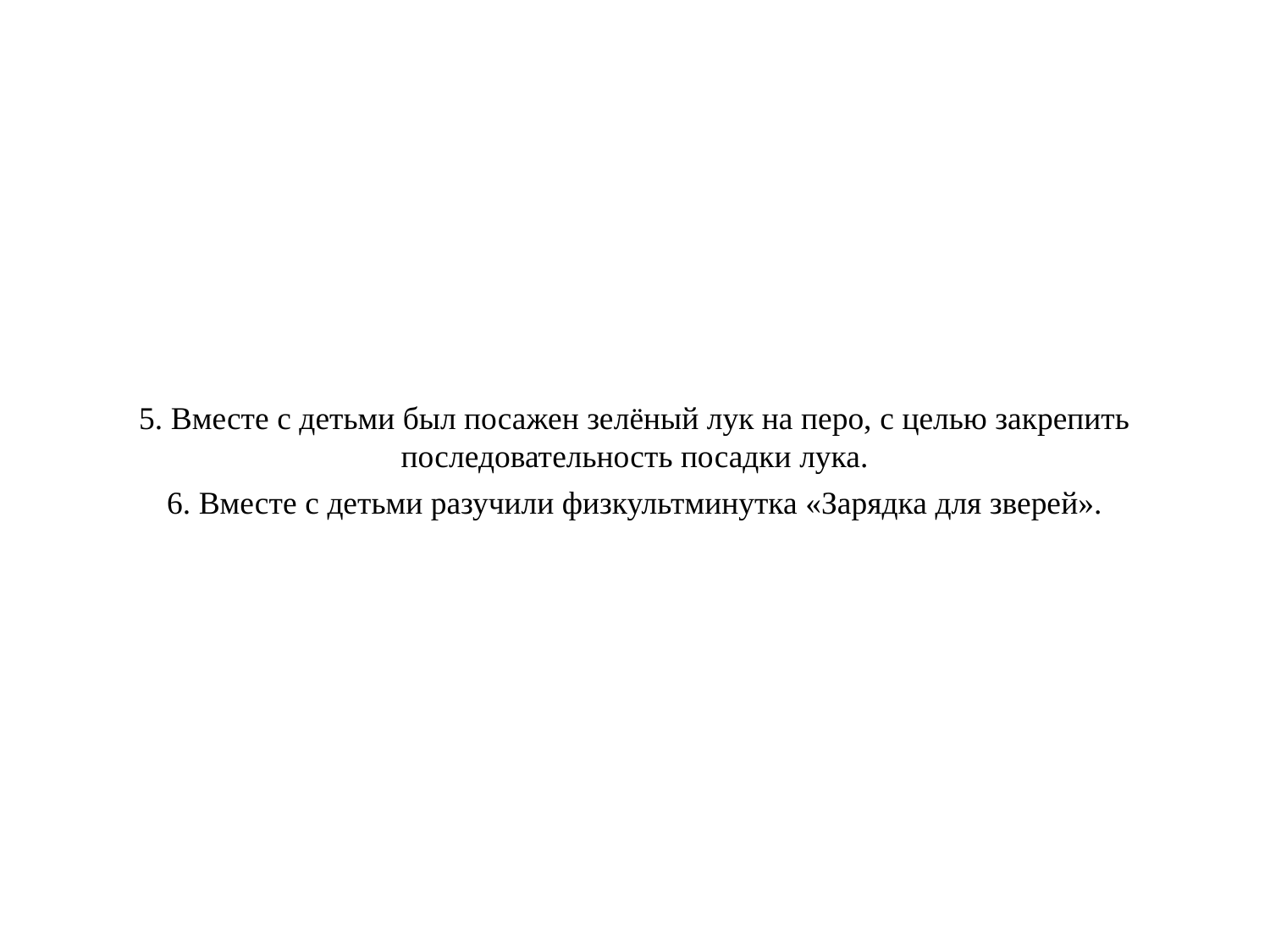

#

5. Вместе с детьми был посажен зелёный лук на перо, с целью закрепить последовательность посадки лука.
6. Вместе с детьми разучили физкультминутка «Зарядка для зверей».